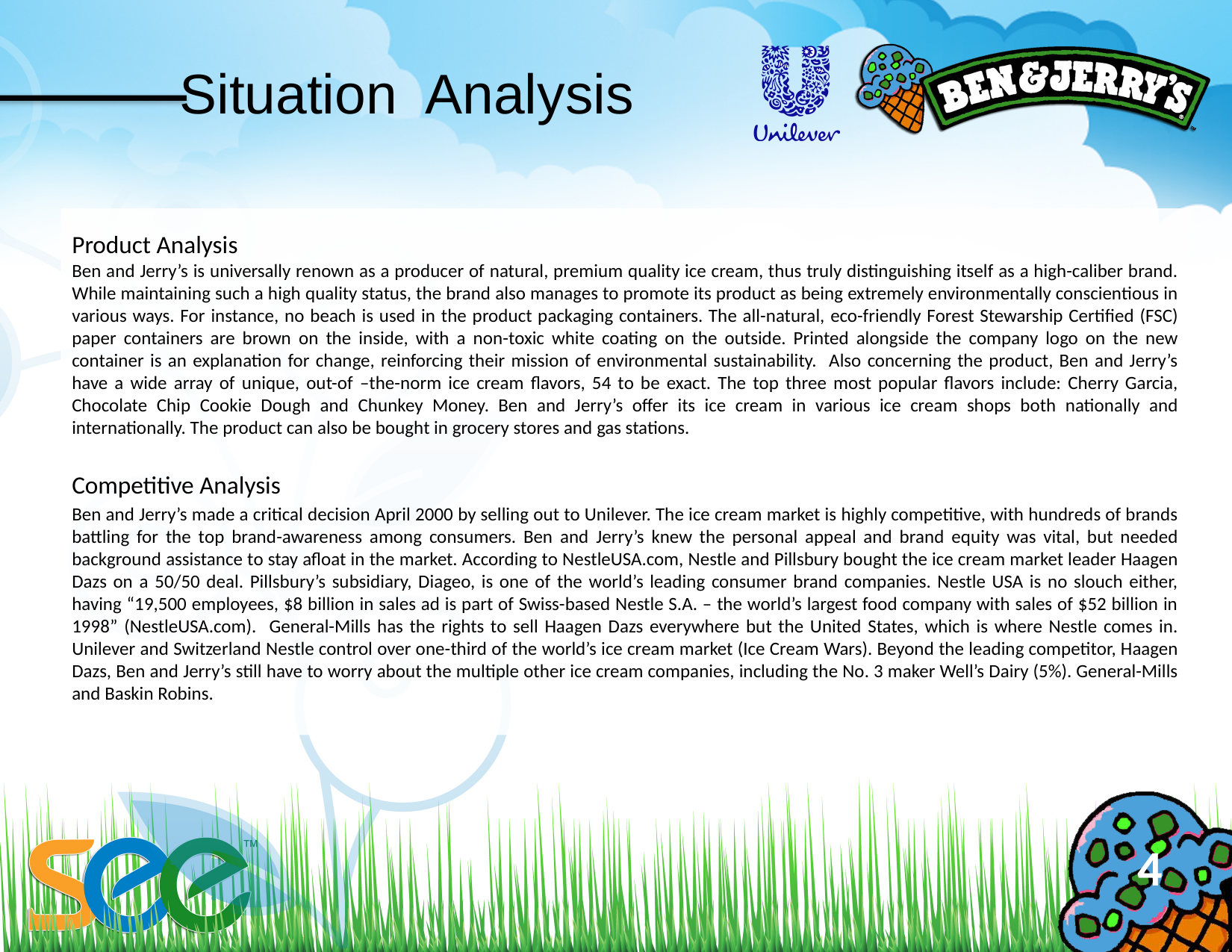

# Situation  Analysis

Product Analysis
Ben and Jerry’s is universally renown as a producer of natural, premium quality ice cream, thus truly distinguishing itself as a high-caliber brand. While maintaining such a high quality status, the brand also manages to promote its product as being extremely environmentally conscientious in various ways. For instance, no beach is used in the product packaging containers. The all-natural, eco-friendly Forest Stewarship Certified (FSC) paper containers are brown on the inside, with a non-toxic white coating on the outside. Printed alongside the company logo on the new container is an explanation for change, reinforcing their mission of environmental sustainability.  Also concerning the product, Ben and Jerry’s have a wide array of unique, out-of –the-norm ice cream flavors, 54 to be exact. The top three most popular flavors include: Cherry Garcia, Chocolate Chip Cookie Dough and Chunkey Money. Ben and Jerry’s offer its ice cream in various ice cream shops both nationally and internationally. The product can also be bought in grocery stores and gas stations.

Competitive Analysis
Ben and Jerry’s made a critical decision April 2000 by selling out to Unilever. The ice cream market is highly competitive, with hundreds of brands battling for the top brand-awareness among consumers. Ben and Jerry’s knew the personal appeal and brand equity was vital, but needed background assistance to stay afloat in the market. According to NestleUSA.com, Nestle and Pillsbury bought the ice cream market leader Haagen Dazs on a 50/50 deal. Pillsbury’s subsidiary, Diageo, is one of the world’s leading consumer brand companies. Nestle USA is no slouch either, having “19,500 employees, $8 billion in sales ad is part of Swiss-based Nestle S.A. – the world’s largest food company with sales of $52 billion in 1998” (NestleUSA.com).  General-Mills has the rights to sell Haagen Dazs everywhere but the United States, which is where Nestle comes in. Unilever and Switzerland Nestle control over one-third of the world’s ice cream market (Ice Cream Wars). Beyond the leading competitor, Haagen Dazs, Ben and Jerry’s still have to worry about the multiple other ice cream companies, including the No. 3 maker Well’s Dairy (5%). General-Mills and Baskin Robins.

4